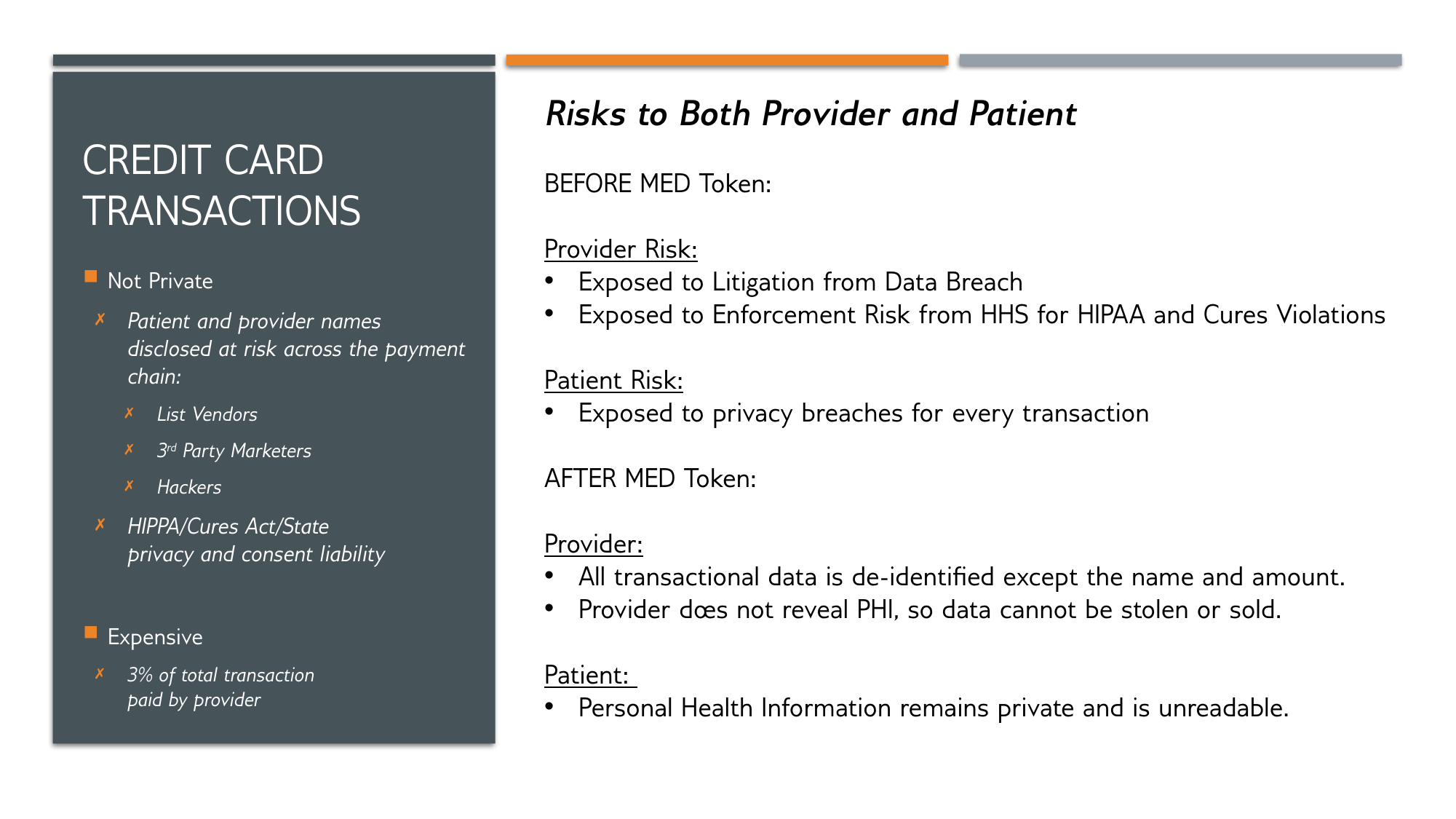

# Credit Card Transactions
Risks to Both Provider and Patient

BEFORE MED Token:

Provider Risk:
Exposed to Litigation from Data Breach
Exposed to Enforcement Risk from HHS for HIPAA and Cures Violations

Patient Risk:
Exposed to privacy breaches for every transaction

AFTER MED Token:

Provider:
All transactional data is de-identified except the name and amount.
Provider does not reveal PHI, so data cannot be stolen or sold.

Patient:
Personal Health Information remains private and is unreadable.
Not Private
Patient and provider names disclosed at risk across the payment chain:
List Vendors
3rd Party Marketers
Hackers
HIPPA/Cures Act/State
privacy and consent liability

Expensive
3% of total transaction
paid by provider